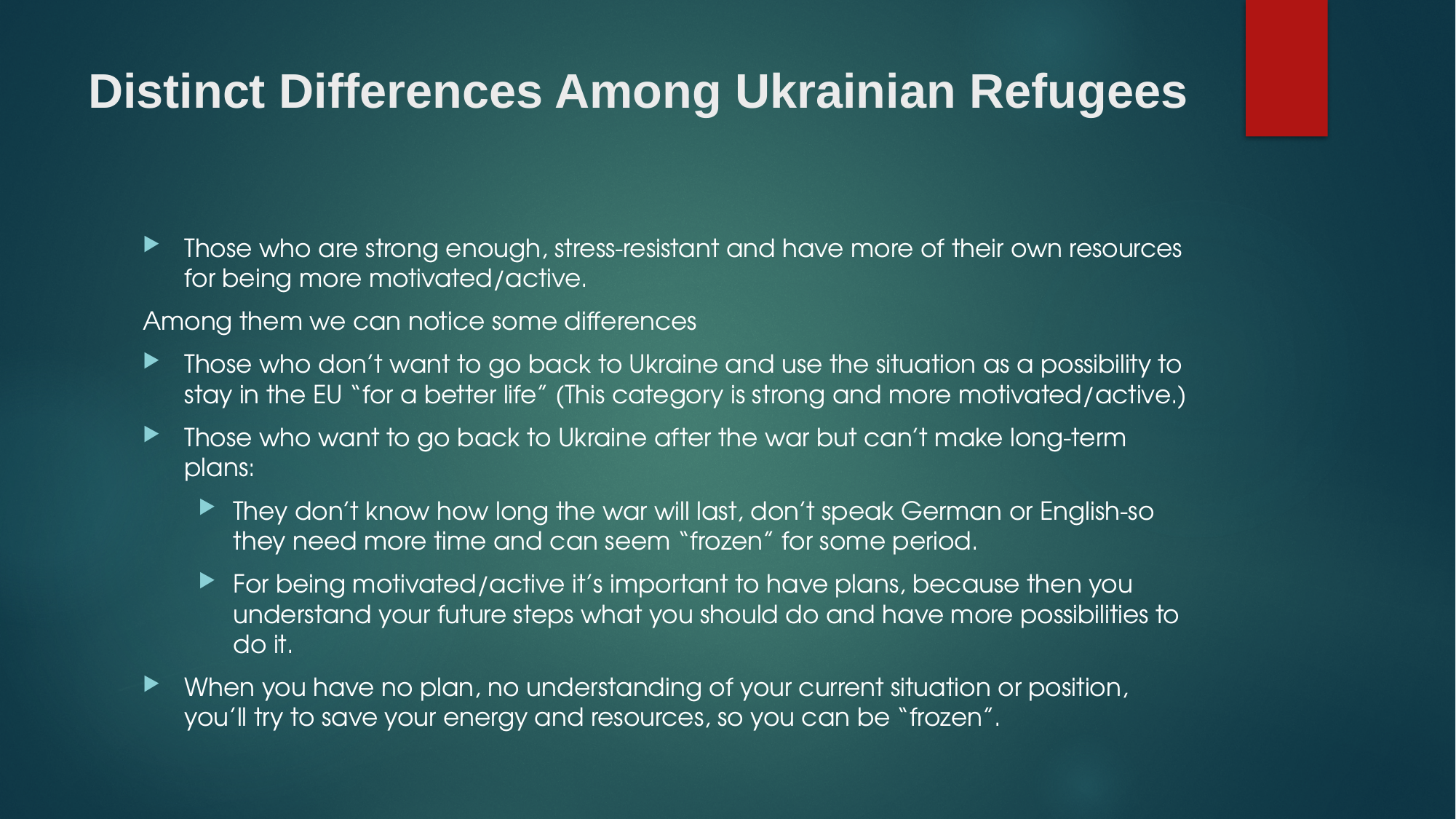

# Distinct Differences Among Ukrainian Refugees
Those who are strong enough, stress-resistant and have more of their own resources for being more motivated/active.
Among them we can notice some differences
Those who don’t want to go back to Ukraine and use the situation as a possibility to stay in the EU “for a better life” (This category is strong and more motivated/active.)
Those who want to go back to Ukraine after the war but can’t make long-term plans:
They don’t know how long the war will last, don’t speak German or English-so they need more time and can seem “frozen” for some period.
For being motivated/active it’s important to have plans, because then you understand your future steps what you should do and have more possibilities to do it.
When you have no plan, no understanding of your current situation or position, you’ll try to save your energy and resources, so you can be “frozen”.